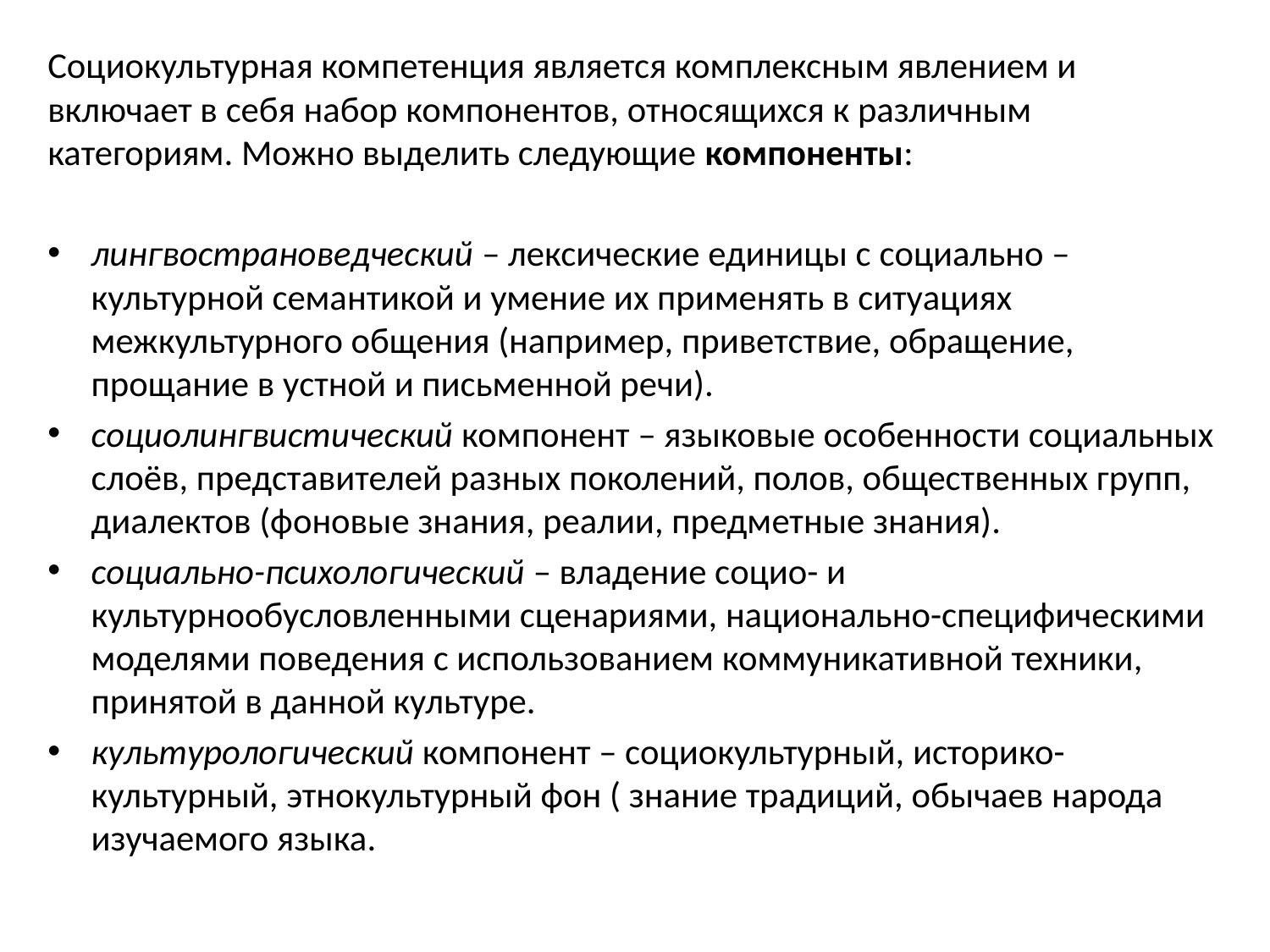

Социокультурная компетенция является комплексным явлением и включает в себя набор компонентов, относящихся к различным категориям. Можно выделить следующие компоненты:

лингвострановедческий – лексические единицы с социально – культурной семантикой и умение их применять в ситуациях межкультурного общения (например, приветствие, обращение, прощание в устной и письменной речи).
cоциолингвистический компонент – языковые особенности социальных слоёв, представителей разных поколений, полов, общественных групп, диалектов (фоновые знания, реалии, предметные знания).
cоциально-психологический – владение социо- и культурнообусловленными сценариями, национально-специфическими моделями поведения с использованием коммуникативной техники, принятой в данной культуре.
культурологический компонент – социокультурный, историко-культурный, этнокультурный фон ( знание традиций, обычаев народа изучаемого языка.